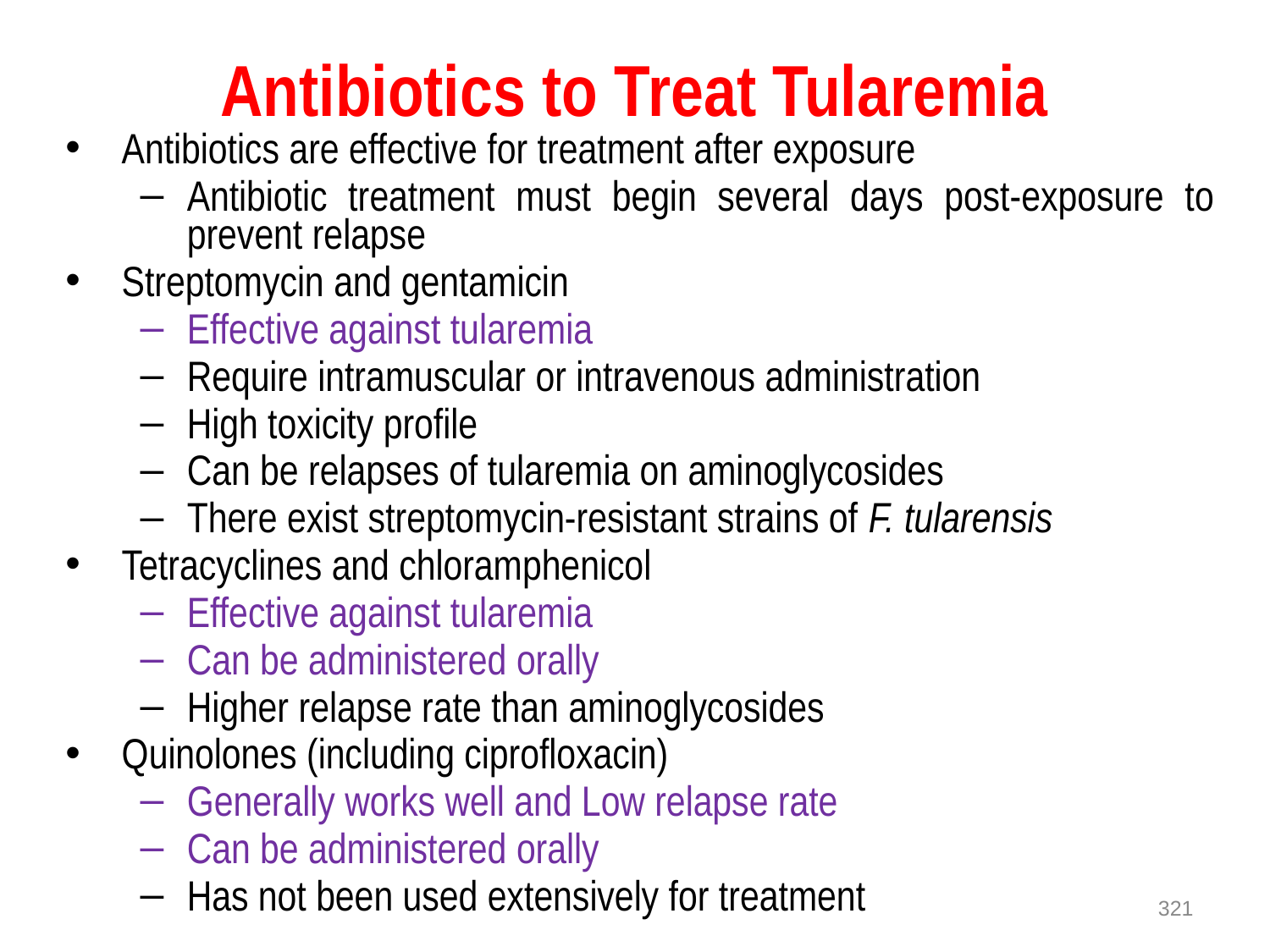

# Antibiotics to Treat Tularemia
Antibiotics are effective for treatment after exposure
Antibiotic treatment must begin several days post-exposure to prevent relapse
Streptomycin and gentamicin
Effective against tularemia
Require intramuscular or intravenous administration
High toxicity profile
Can be relapses of tularemia on aminoglycosides
There exist streptomycin-resistant strains of F. tularensis
Tetracyclines and chloramphenicol
Effective against tularemia
Can be administered orally
Higher relapse rate than aminoglycosides
Quinolones (including ciprofloxacin)
Generally works well and Low relapse rate
Can be administered orally
Has not been used extensively for treatment

321